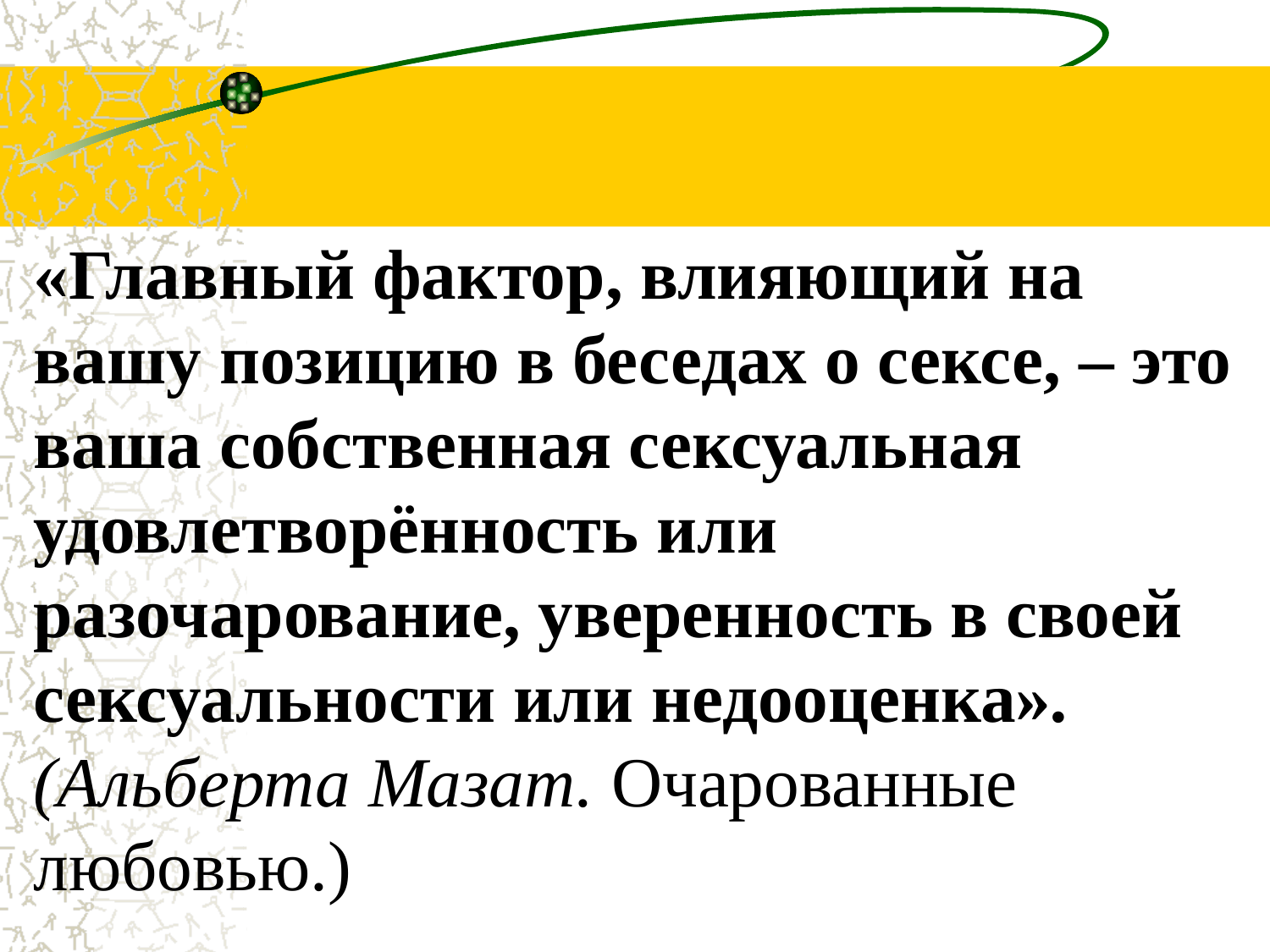

«Главный фактор, влияющий на вашу позицию в беседах о сексе, – это ваша собственная сексуальная удовлетворённость или разочарование, уверенность в своей сексуальности или недооценка». (Альберта Мазат. Очарованные любовью.)